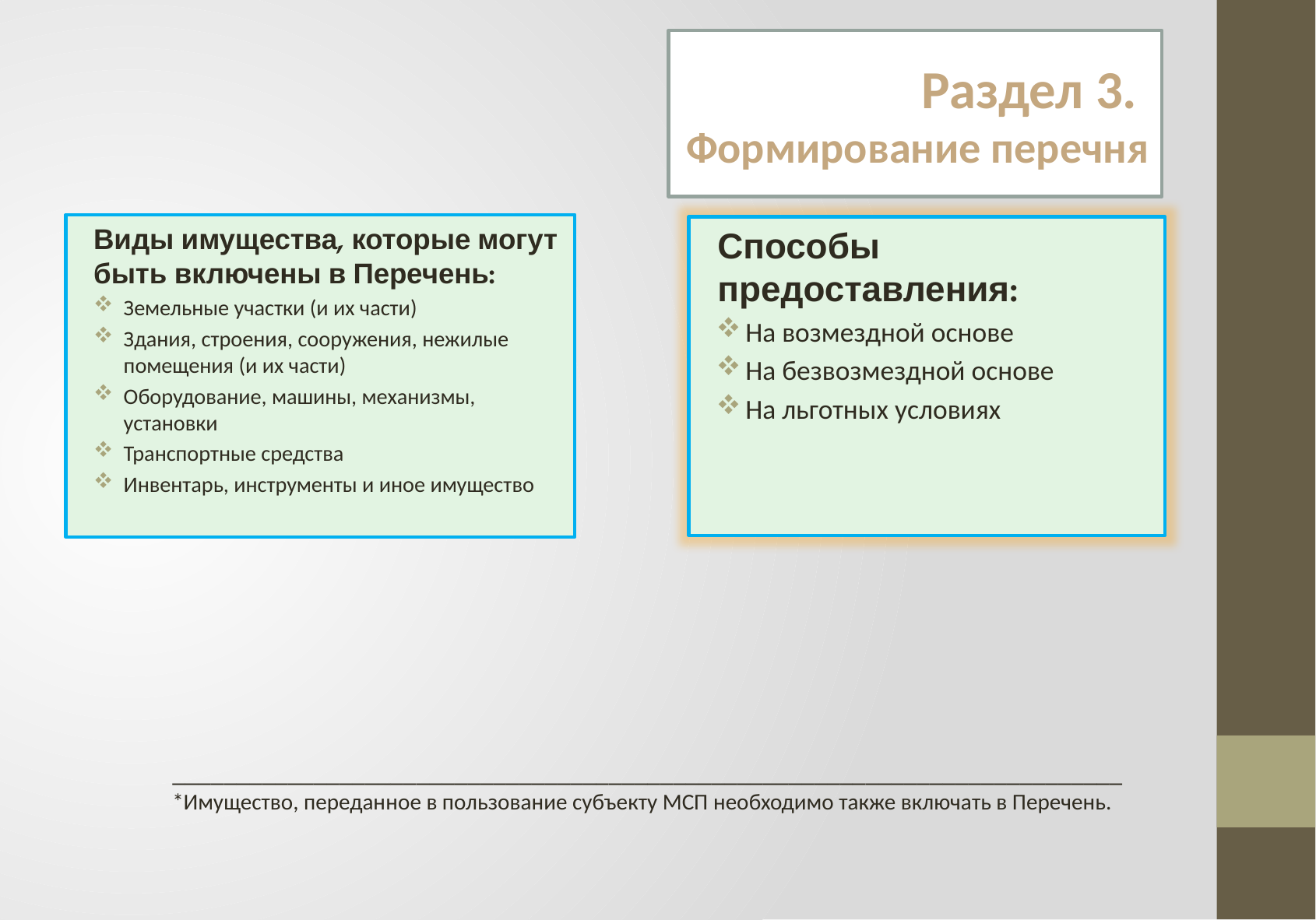

# Раздел 3.
Формирование перечня
Виды имущества, которые могут быть включены в Перечень:
Земельные участки (и их части)
Здания, строения, сооружения, нежилые помещения (и их части)
Оборудование, машины, механизмы, установки
Транспортные средства
Инвентарь, инструменты и иное имущество
Способы предоставления:
На возмездной основе
На безвозмездной основе
На льготных условиях
__________________________________________________________________________
*Имущество, переданное в пользование субъекту МСП необходимо также включать в Перечень.